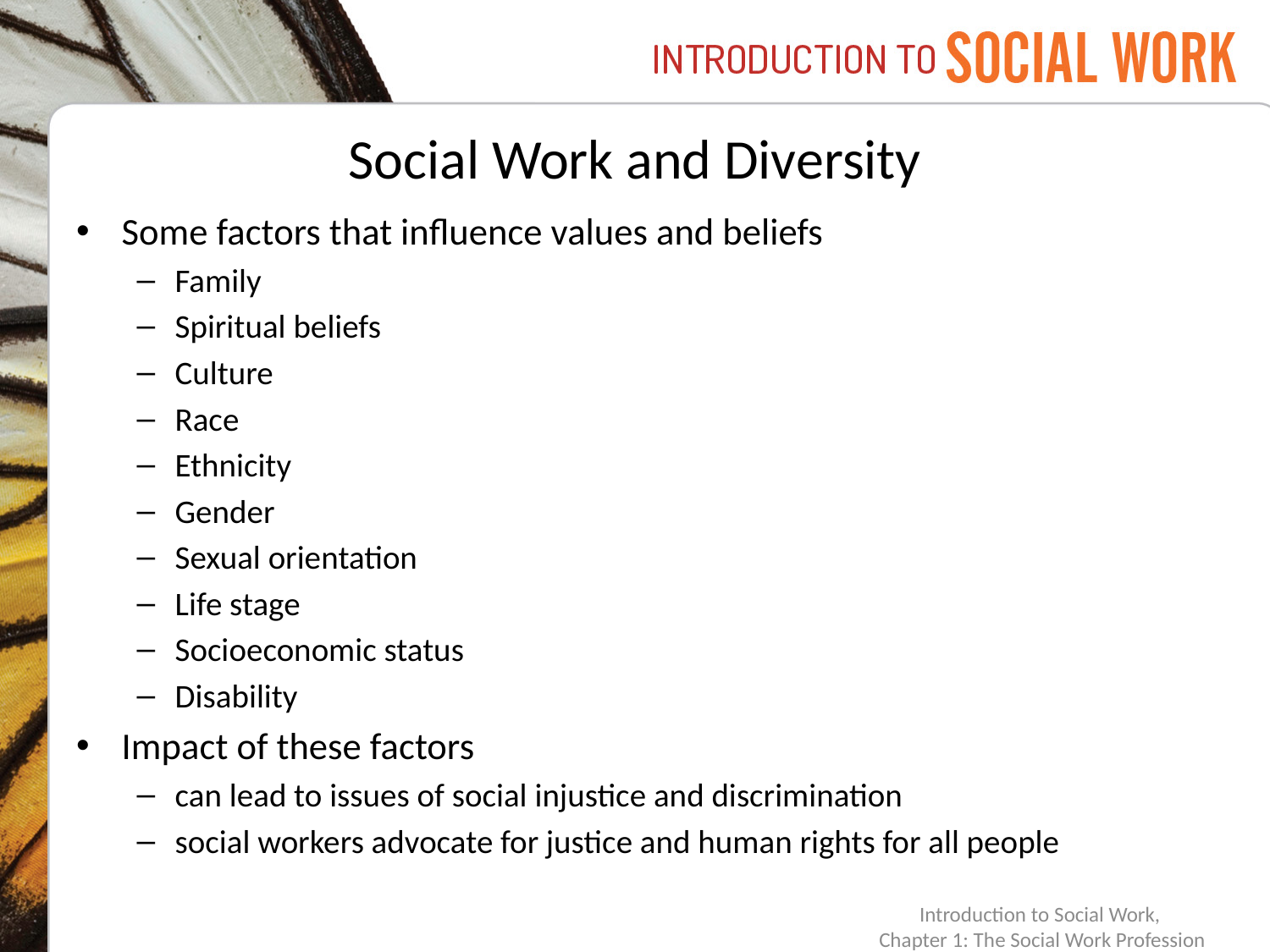

# Social Work and Diversity
Some factors that influence values and beliefs
Family
Spiritual beliefs
Culture
Race
Ethnicity
Gender
Sexual orientation
Life stage
Socioeconomic status
Disability
Impact of these factors
can lead to issues of social injustice and discrimination
social workers advocate for justice and human rights for all people

Introduction to Social Work,
Chapter 1: The Social Work Profession